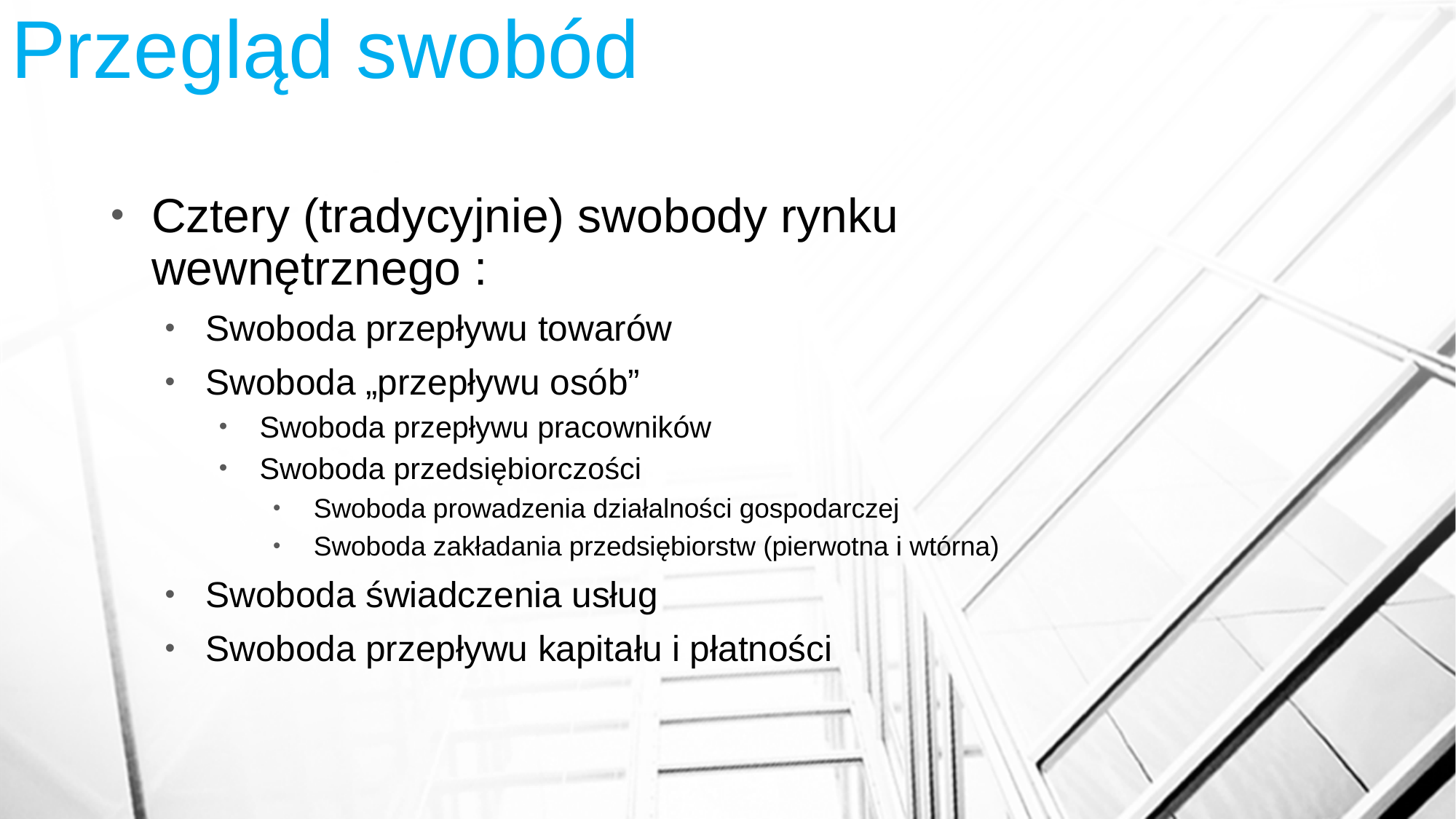

# Przegląd swobód
Cztery (tradycyjnie) swobody rynku wewnętrznego :
Swoboda przepływu towarów
Swoboda „przepływu osób”
Swoboda przepływu pracowników
Swoboda przedsiębiorczości
Swoboda prowadzenia działalności gospodarczej
Swoboda zakładania przedsiębiorstw (pierwotna i wtórna)
Swoboda świadczenia usług
Swoboda przepływu kapitału i płatności